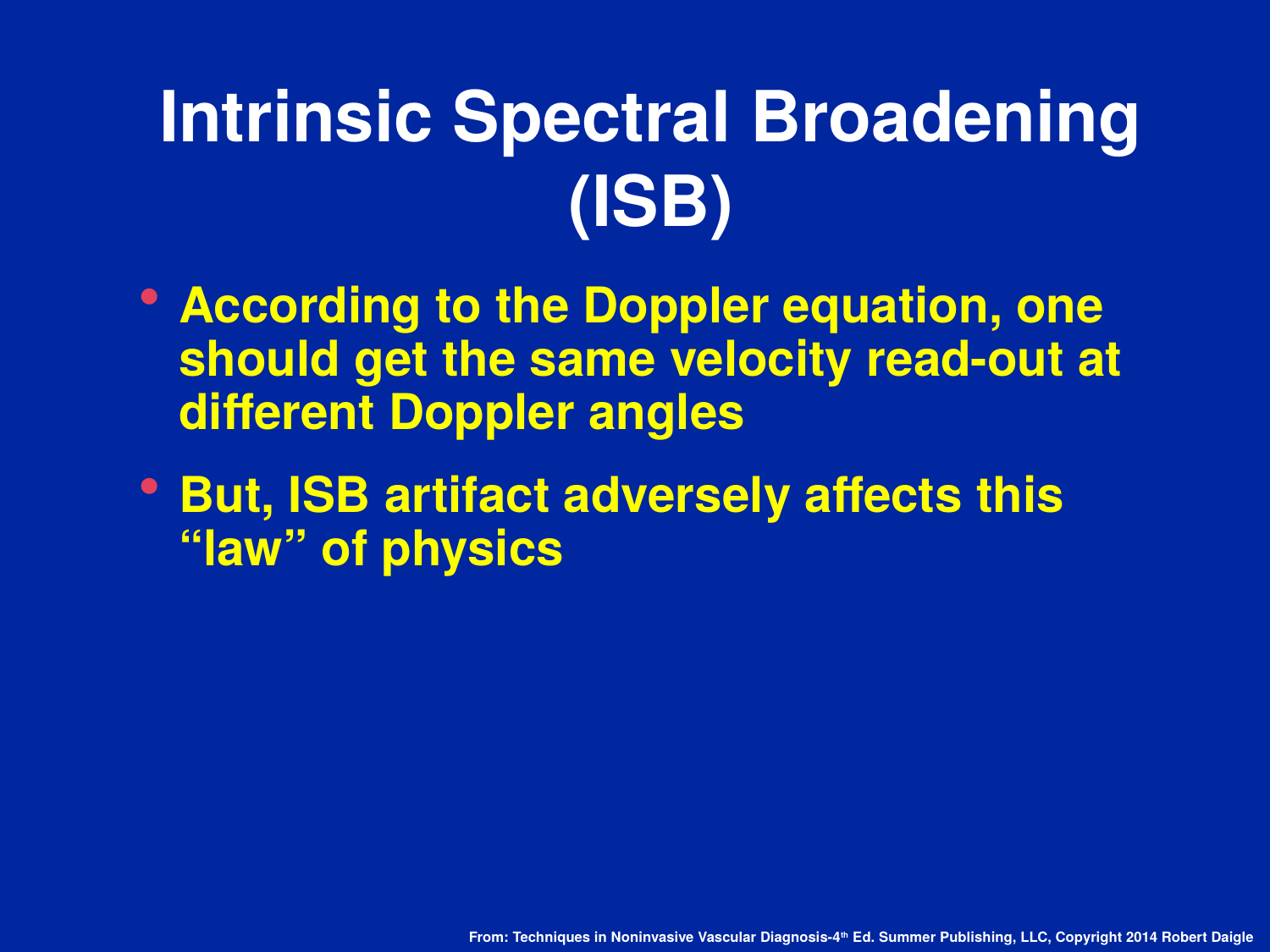

# Intrinsic Spectral Broadening (ISB)
According to the Doppler equation, one should get the same velocity read-out at different Doppler angles
But, ISB artifact adversely affects this “law” of physics